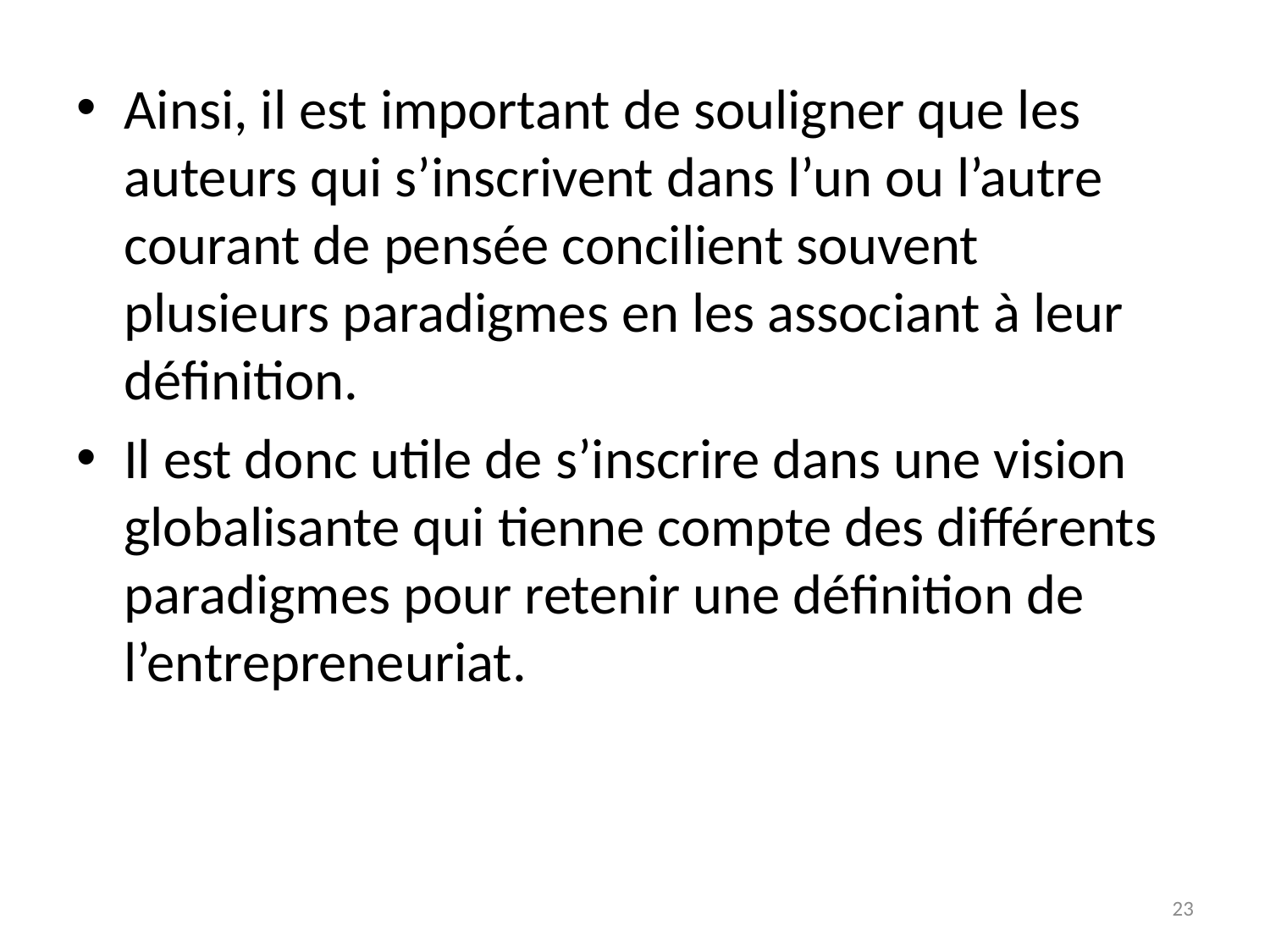

Ainsi, il est important de souligner que les auteurs qui s’inscrivent dans l’un ou l’autre courant de pensée concilient souvent plusieurs paradigmes en les associant à leur définition.
Il est donc utile de s’inscrire dans une vision globalisante qui tienne compte des différents paradigmes pour retenir une définition de l’entrepreneuriat.
23